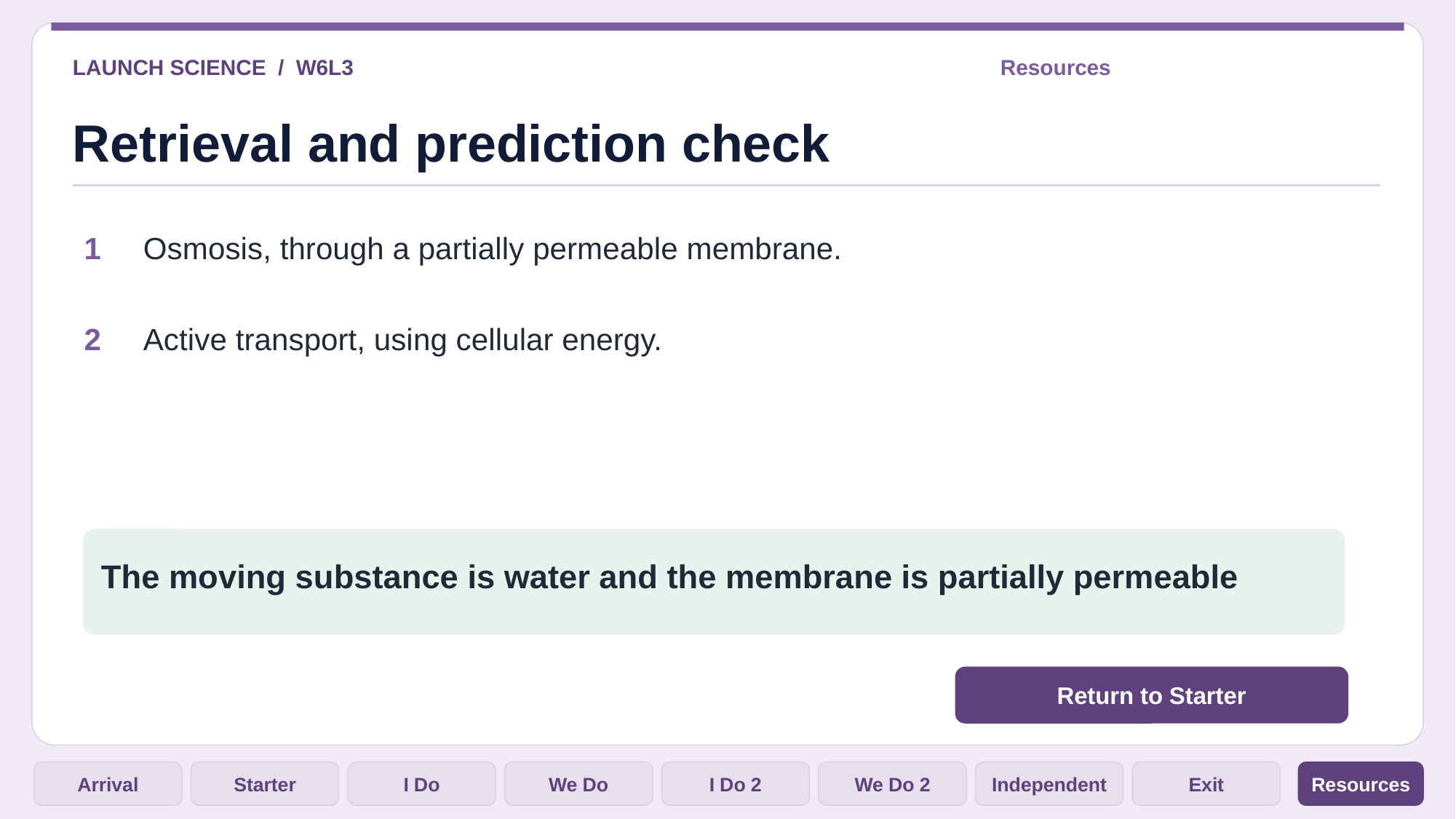

LAUNCH SCIENCE  /  W6L3
Resources
Retrieval and prediction check

1
Osmosis, through a partially permeable membrane.
2
Active transport, using cellular energy.

The moving substance is water and the membrane is partially permeable
Return to Starter
Arrival
Starter
I Do
We Do
I Do 2
We Do 2
Independent
Exit
Resources